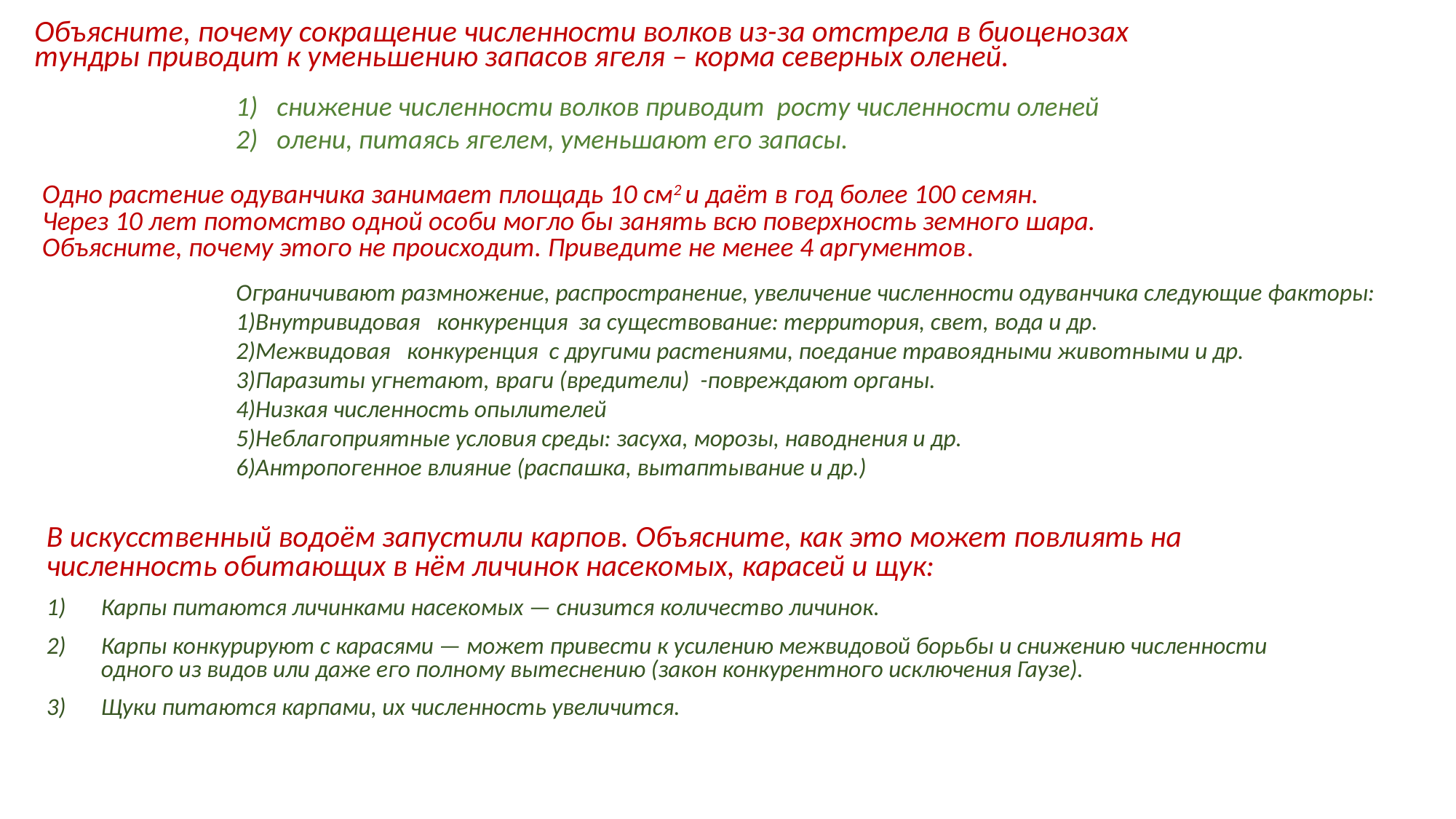

Объясните, почему сокращение численности волков из-за отстрела в биоценозах тундры приводит к уменьшению запасов ягеля – корма северных оленей.
снижение численности волков приводит  росту численности оленей
олени, питаясь ягелем, уменьшают его запасы.
Одно растение одуванчика занимает площадь 10 см2 и даёт в год более 100 семян.
Через 10 лет потомство одной особи могло бы занять всю поверхность земного шара.
Объясните, почему этого не происходит. Приведите не менее 4 аргументов.
Ограничивают размножение, распространение, увеличение численности одуванчика следующие факторы:
1)Внутривидовая   конкуренция  за существование: территория, свет, вода и др.
2)Межвидовая   конкуренция  с другими растениями, поедание травоядными животными и др.
3)Паразиты угнетают, враги (вредители)  -повреждают органы.
4)Низкая численность опылителей
5)Неблагоприятные условия среды: засуха, морозы, наводнения и др.
6)Антропогенное влияние (распашка, вытаптывание и др.)
В искусственный водоём запустили карпов. Объясните, как это может повлиять на численность обитающих в нём личинок насекомых, карасей и щук:
Карпы питаются личинками насекомых — снизится количество личинок.
Карпы конкурируют с карасями — может привести к усилению межвидовой борьбы и снижению численности одного из видов или даже его полному вытеснению (закон конкурентного исключения Гаузе).
Щуки питаются карпами, их численность увеличится.